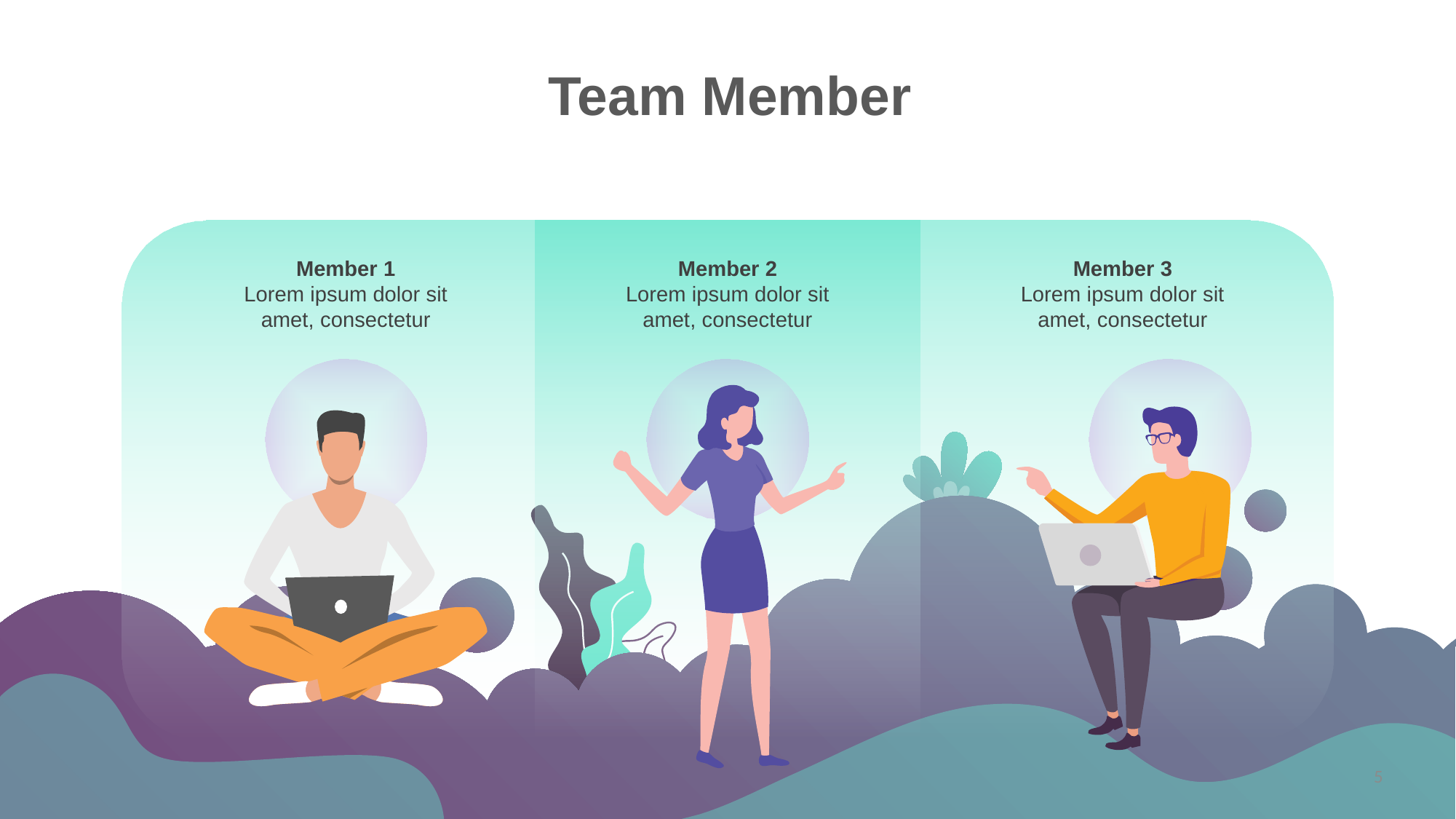

# Team Member

Member 1
Lorem ipsum dolor sit amet, consectetur
Member 2
Lorem ipsum dolor sit amet, consectetur
Member 3
Lorem ipsum dolor sit amet, consectetur

5